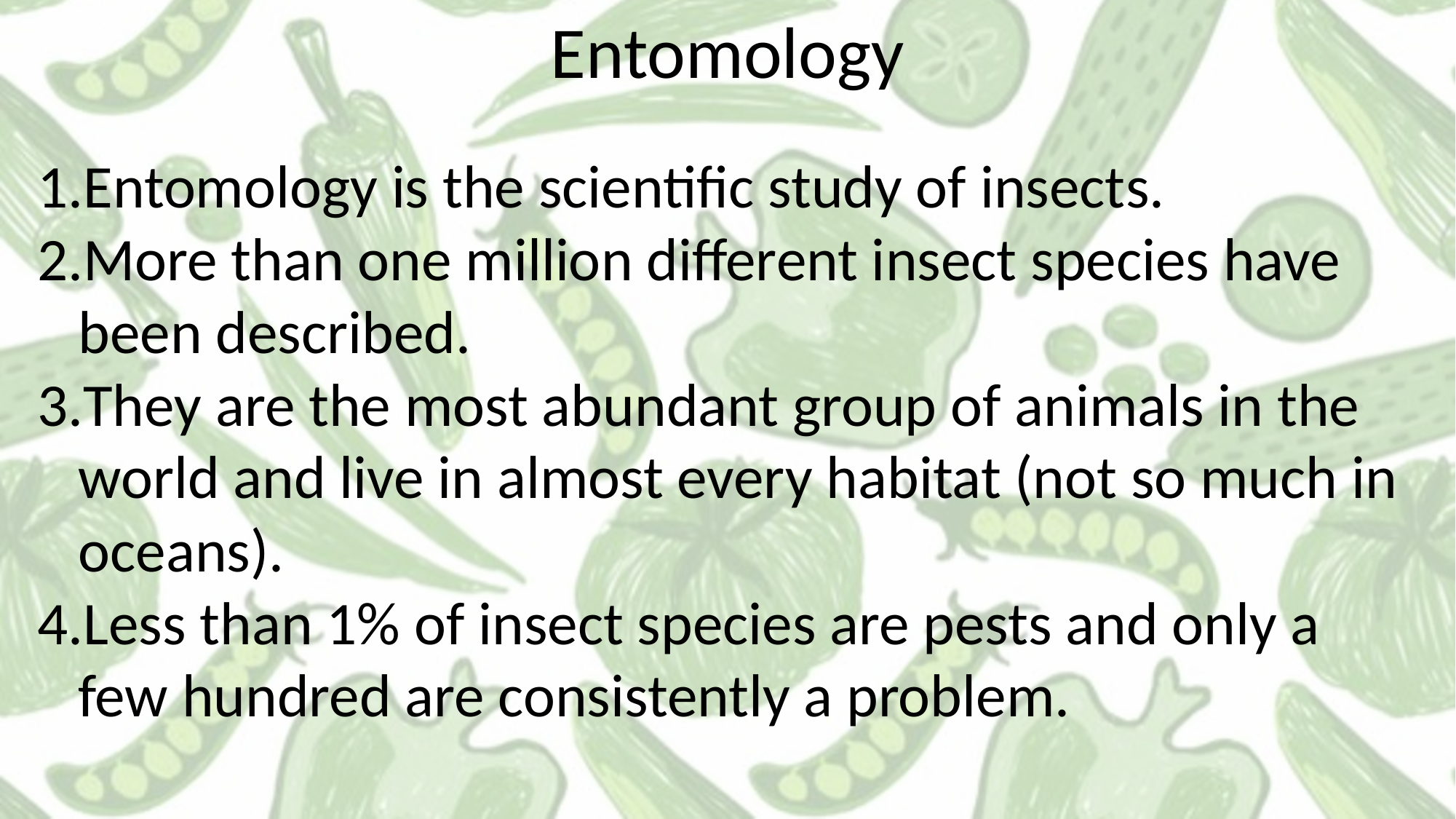

Entomology
Entomology is the scientific study of insects.
More than one million different insect species have been described.
They are the most abundant group of animals in the world and live in almost every habitat (not so much in oceans).
Less than 1% of insect species are pests and only a few hundred are consistently a problem.